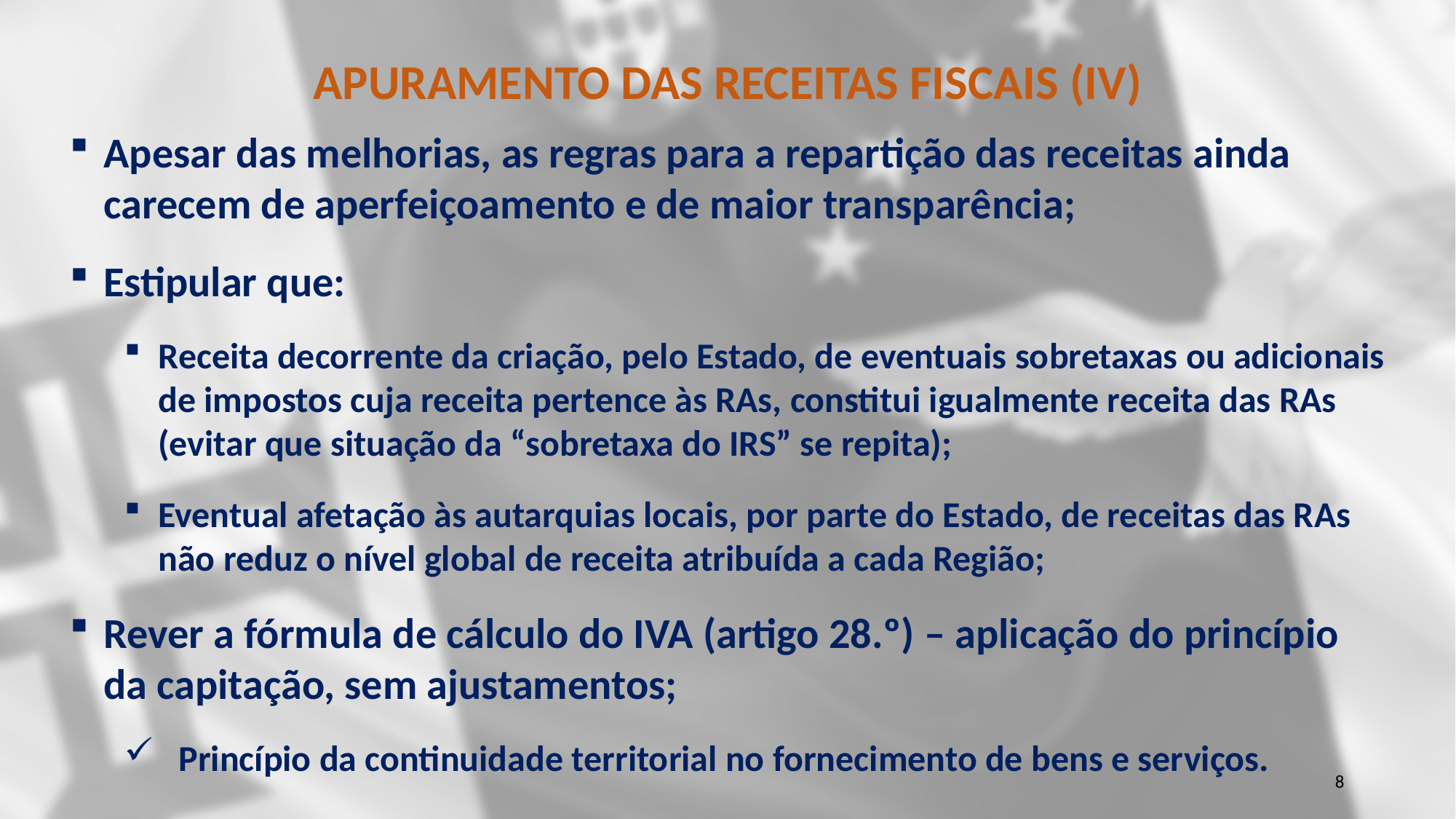

# APURAMENTO DAS RECEITAS FISCAIS (IV)
Apesar das melhorias, as regras para a repartição das receitas ainda carecem de aperfeiçoamento e de maior transparência;
Estipular que:
Receita decorrente da criação, pelo Estado, de eventuais sobretaxas ou adicionais de impostos cuja receita pertence às RAs, constitui igualmente receita das RAs (evitar que situação da “sobretaxa do IRS” se repita);
Eventual afetação às autarquias locais, por parte do Estado, de receitas das RAs não reduz o nível global de receita atribuída a cada Região;
Rever a fórmula de cálculo do IVA (artigo 28.º) – aplicação do princípio da capitação, sem ajustamentos;
Princípio da continuidade territorial no fornecimento de bens e serviços.
8